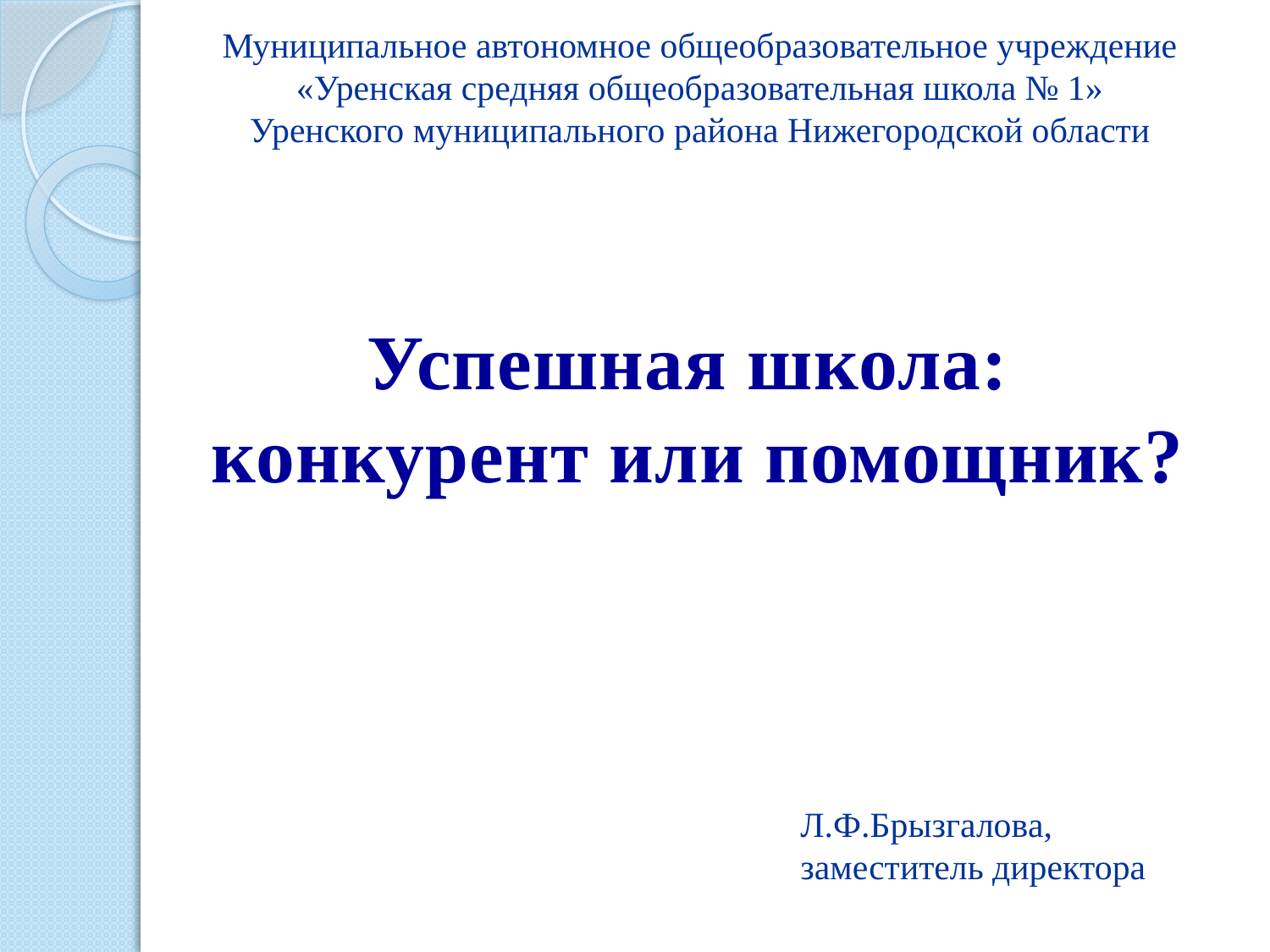

Муниципальное автономное общеобразовательное учреждение
 «Уренская средняя общеобразовательная школа № 1»
Уренского муниципального района Нижегородской области
Успешная школа:
конкурент или помощник?
Л.Ф.Брызгалова,
заместитель директора